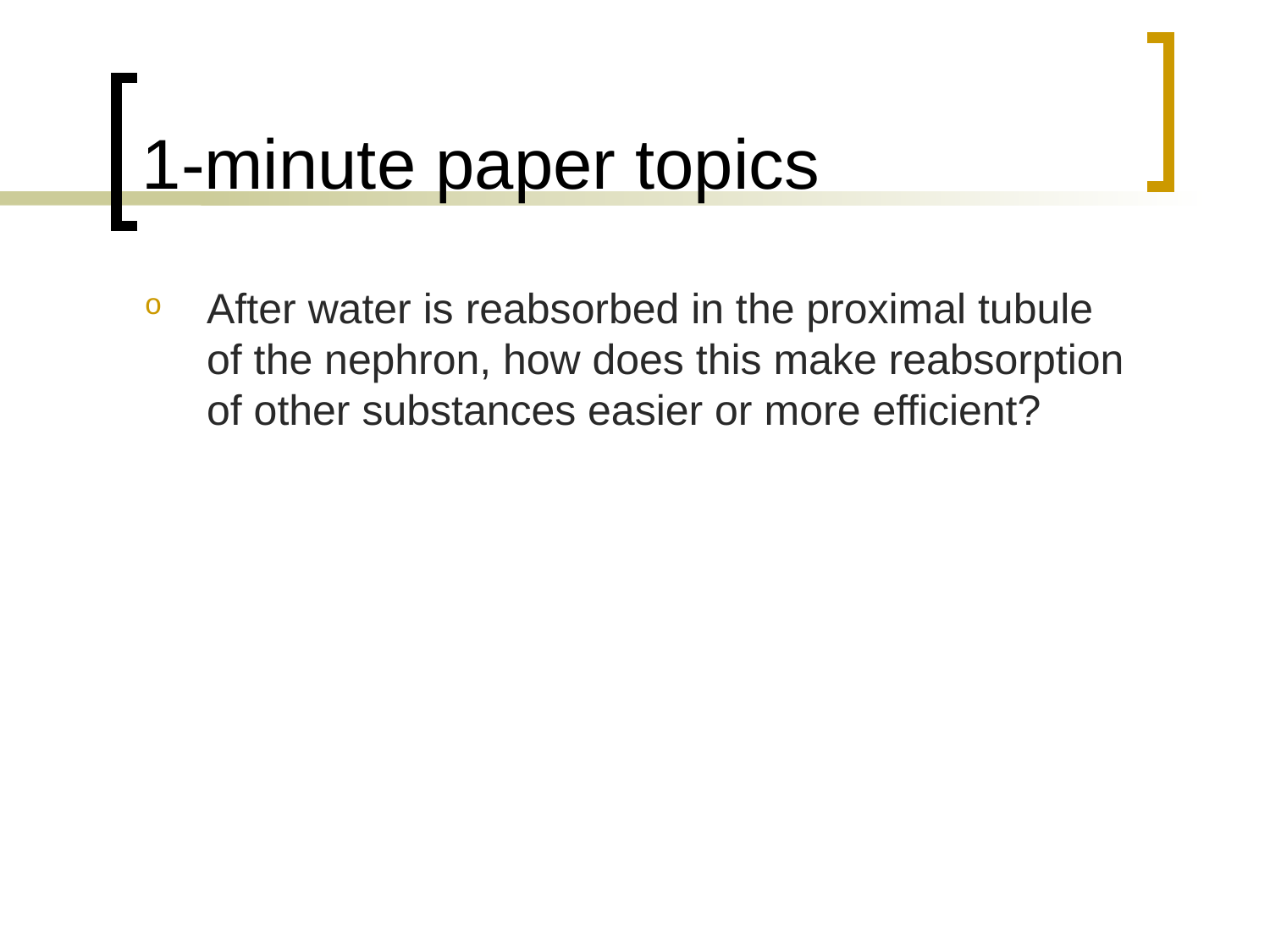

# 1-minute paper topics
After water is reabsorbed in the proximal tubule of the nephron, how does this make reabsorption of other substances easier or more efficient?